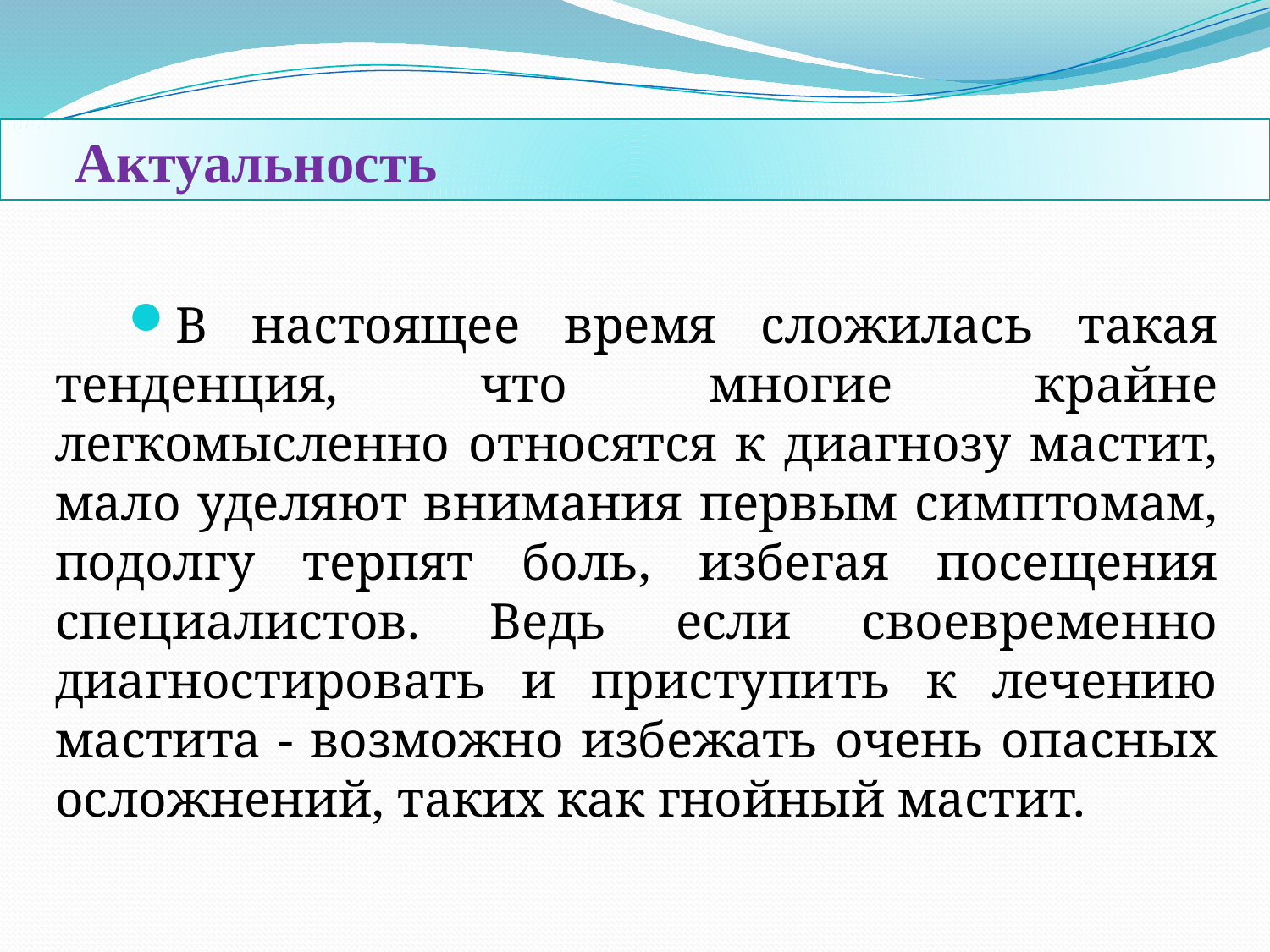

Актуальность
В настоящее время сложилась такая тенденция, что многие крайне легкомысленно относятся к диагнозу мастит, мало уделяют внимания первым симптомам, подолгу терпят боль, избегая посещения специалистов. Ведь если своевременно диагностировать и приступить к лечению мастита - возможно избежать очень опасных осложнений, таких как гнойный мастит.